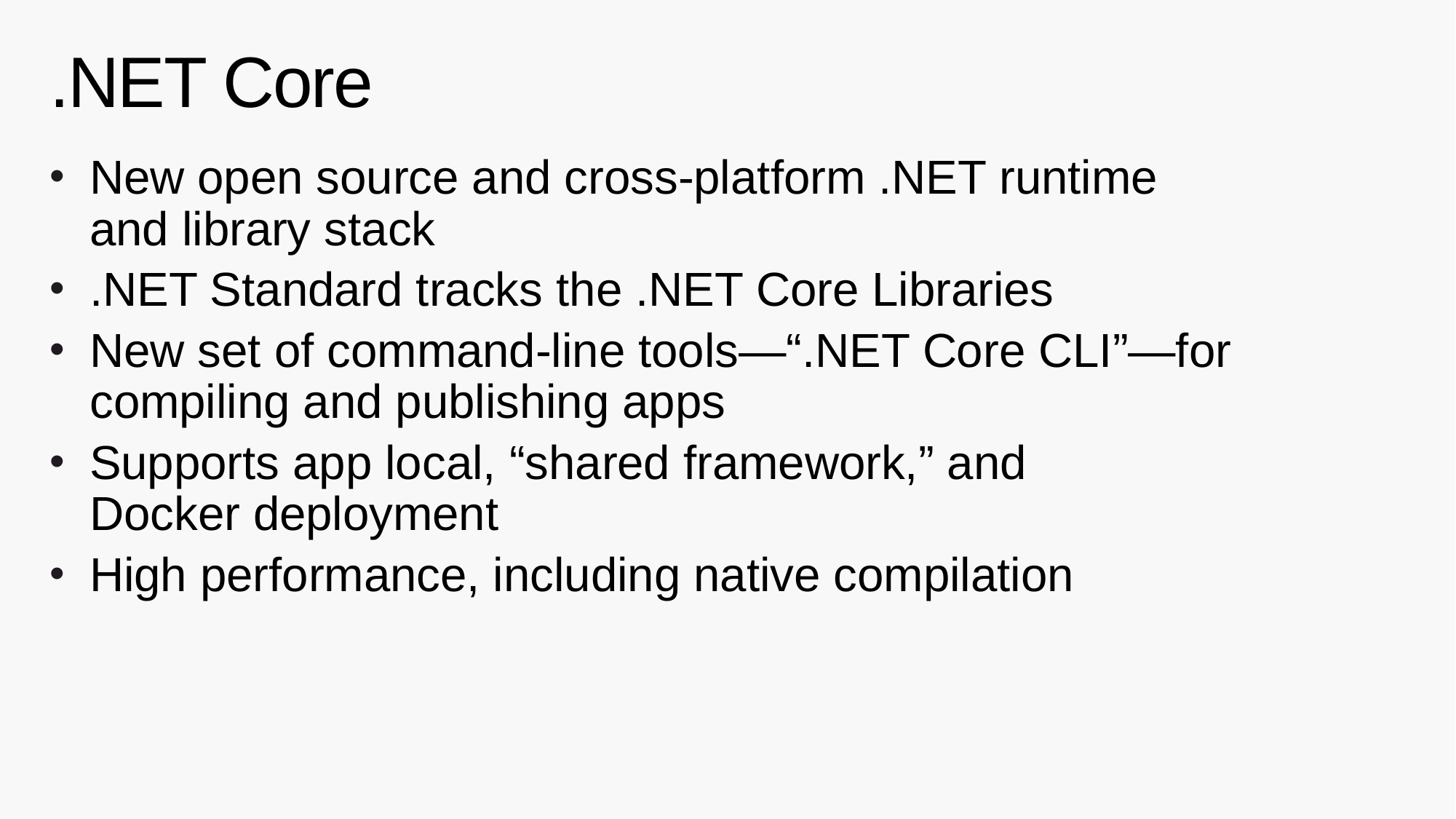

# .NET Core
New open source and cross-platform .NET runtime and library stack
.NET Standard tracks the .NET Core Libraries
New set of command-line tools—“.NET Core CLI”—for compiling and publishing apps
Supports app local, “shared framework,” and Docker deployment
High performance, including native compilation